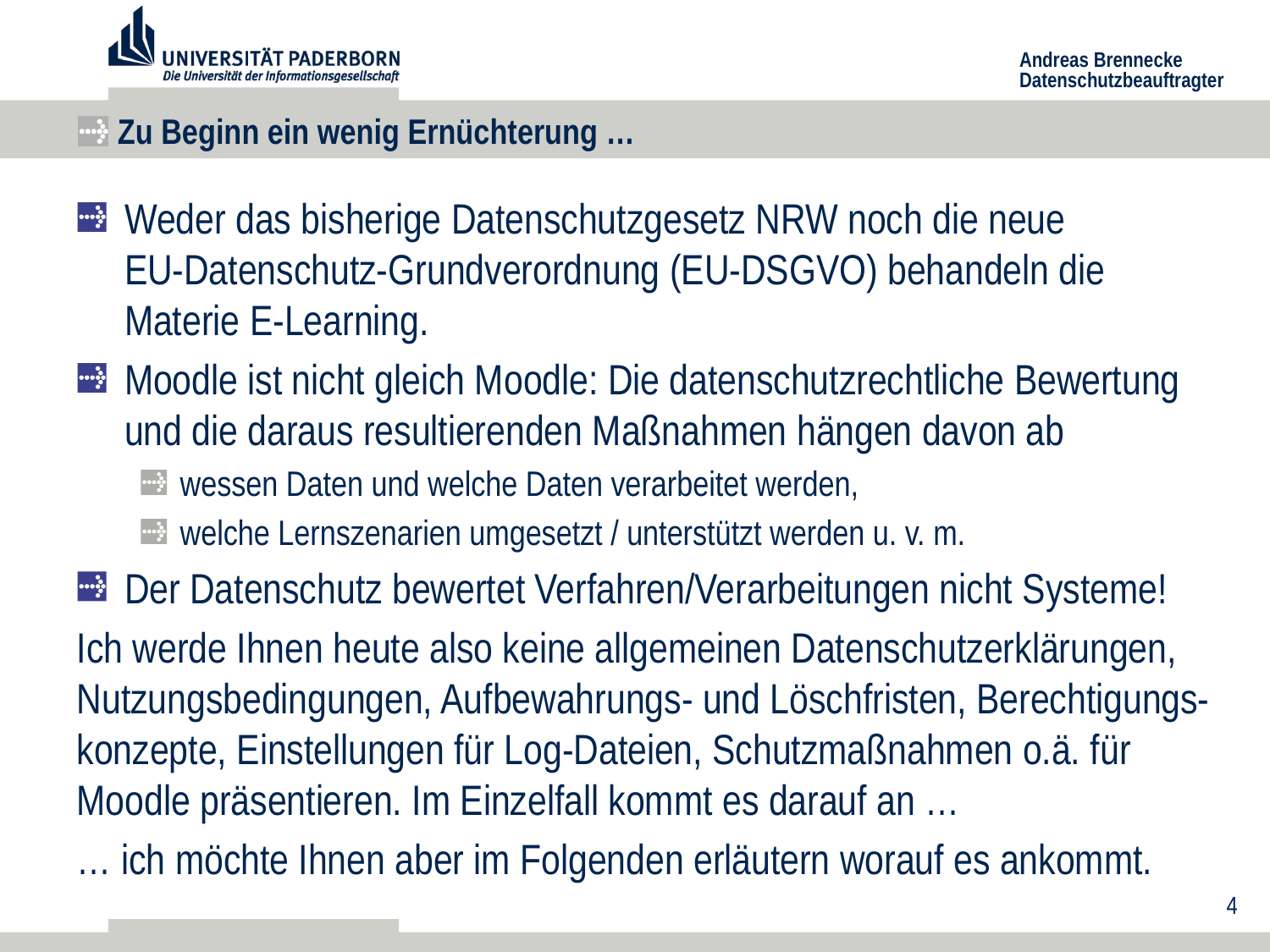

# Zu Beginn ein wenig Ernüchterung …
Weder das bisherige Datenschutzgesetz NRW noch die neue
EU-Datenschutz-Grundverordnung (EU-DSGVO) behandeln die Materie E-Learning.
Moodle ist nicht gleich Moodle: Die datenschutzrechtliche Bewertung und die daraus resultierenden Maßnahmen hängen davon ab
wessen Daten und welche Daten verarbeitet werden,
welche Lernszenarien umgesetzt / unterstützt werden u. v. m.
Der Datenschutz bewertet Verfahren/Verarbeitungen nicht Systeme!
Ich werde Ihnen heute also keine allgemeinen Datenschutzerklärungen, Nutzungsbedingungen, Aufbewahrungs- und Löschfristen, Berechtigungs-konzepte, Einstellungen für Log-Dateien, Schutzmaßnahmen o.ä. für Moodle präsentieren. Im Einzelfall kommt es darauf an …
… ich möchte Ihnen aber im Folgenden erläutern worauf es ankommt.
4